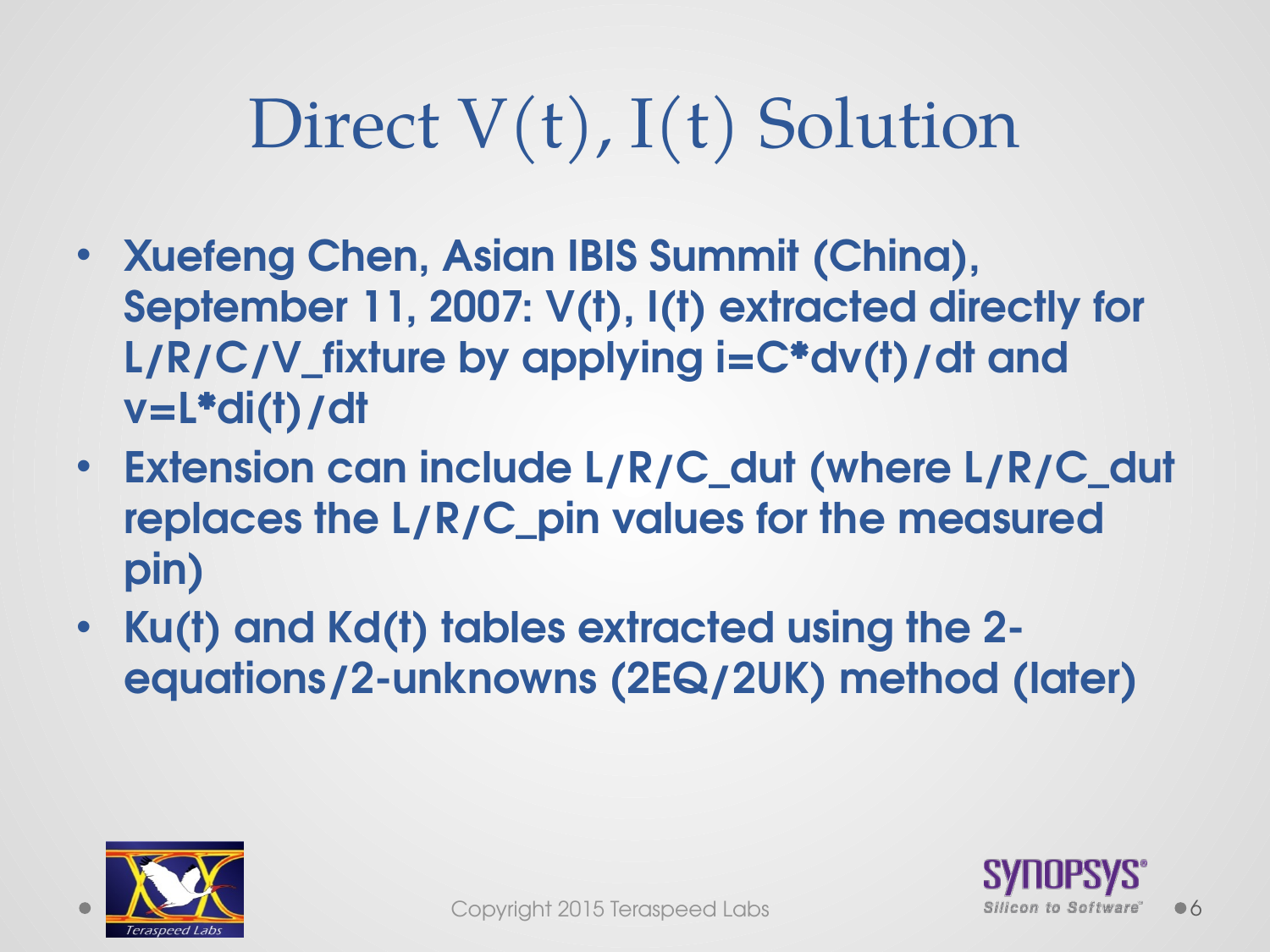

# Direct V(t), I(t) Solution
Xuefeng Chen, Asian IBIS Summit (China), September 11, 2007: V(t), I(t) extracted directly for L/R/C/V_fixture by applying i=C*dv(t)/dt and v=L*di(t)/dt
Extension can include L/R/C_dut (where L/R/C_dut replaces the L/R/C_pin values for the measured pin)
Ku(t) and Kd(t) tables extracted using the 2-equations/2-unknowns (2EQ/2UK) method (later)

6
Copyright 2015 Teraspeed Labs